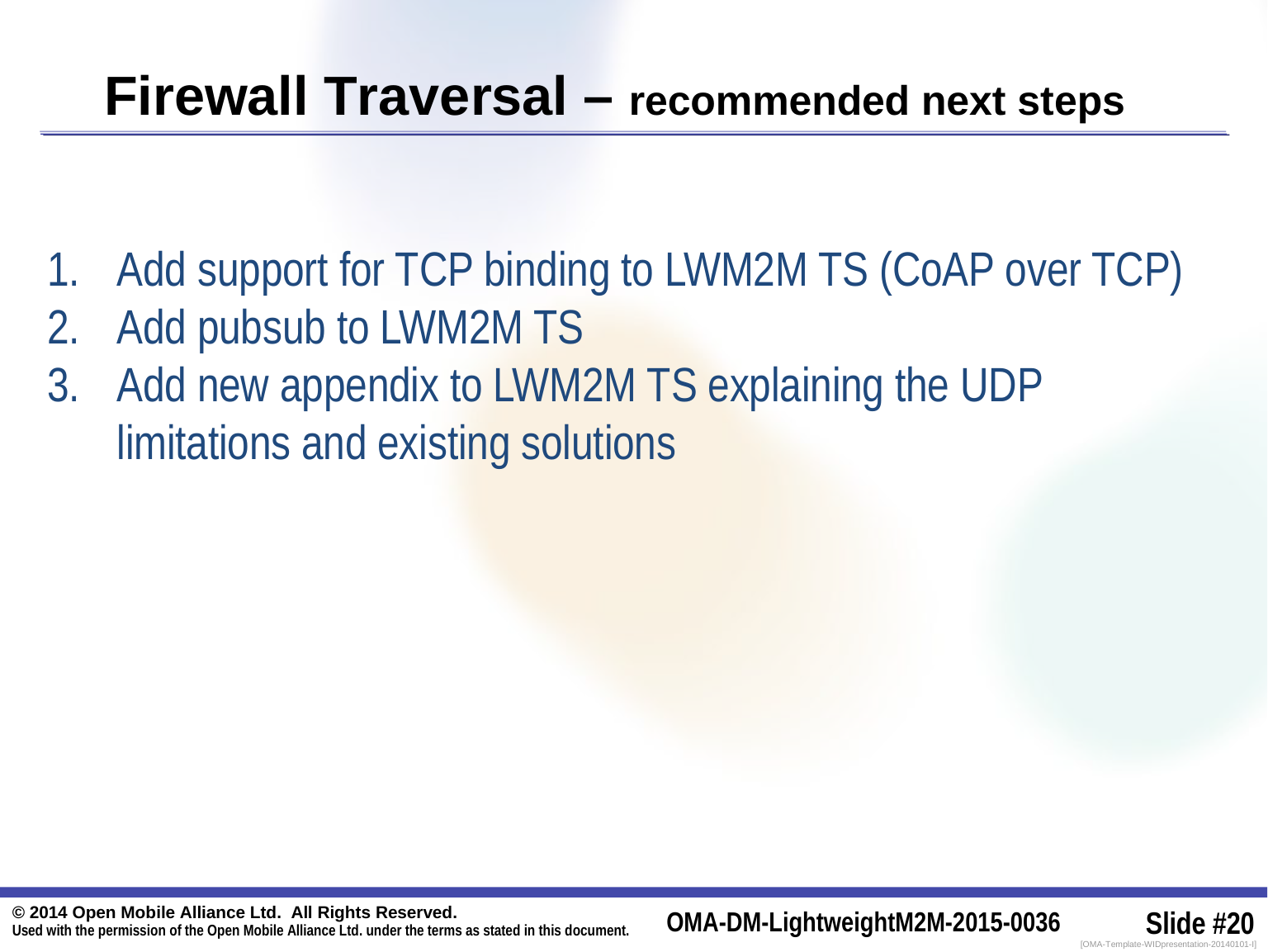

# Firewall Traversal – recommended next steps

Add support for TCP binding to LWM2M TS (CoAP over TCP)
Add pubsub to LWM2M TS
Add new appendix to LWM2M TS explaining the UDP limitations and existing solutions

© 2014 Open Mobile Alliance Ltd.  All Rights Reserved.
Used with the permission of the Open Mobile Alliance Ltd. under the terms as stated in this document.
OMA-DM-LightweightM2M-2015-0036
Slide #20
[OMA-Template-WIDpresentation-20140101-I]